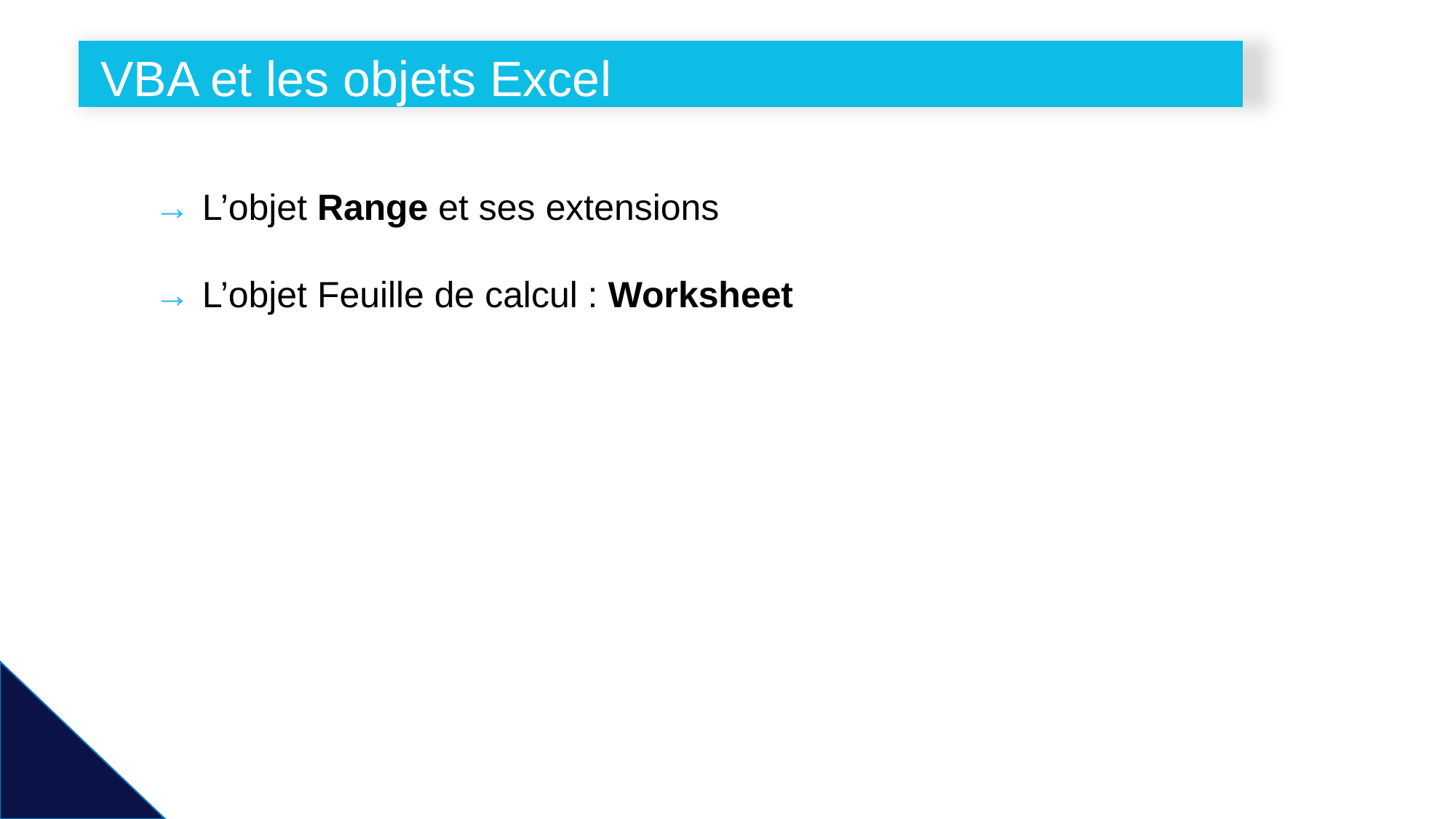

# VBA et les objets Excel
→ L’objet Range et ses extensions
→ L’objet Feuille de calcul : Worksheet